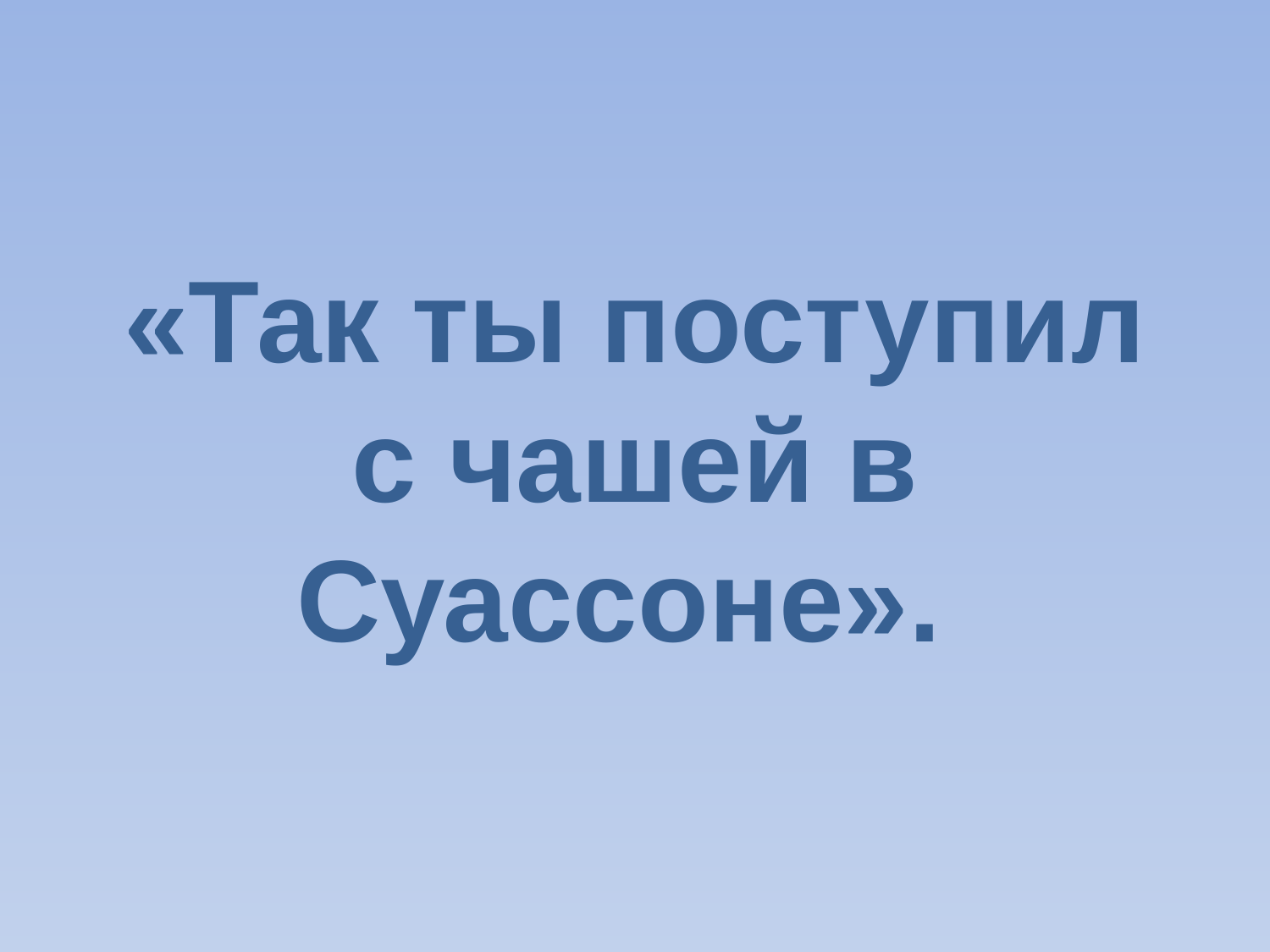

# «Так ты поступил с чашей в Суассоне».